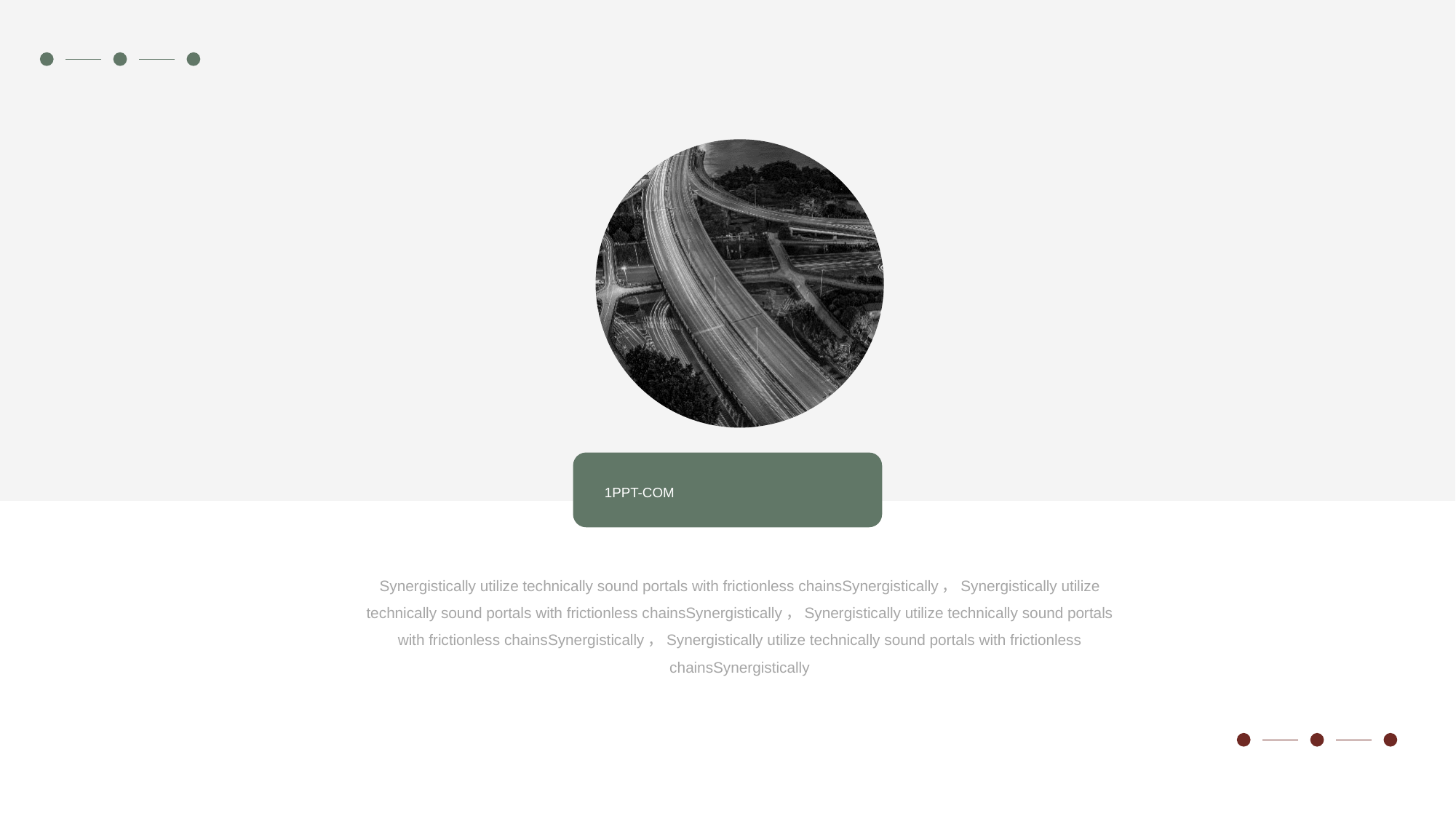

1PPT-COM
Synergistically utilize technically sound portals with frictionless chainsSynergistically，Synergistically utilize technically sound portals with frictionless chainsSynergistically，Synergistically utilize technically sound portals with frictionless chainsSynergistically，Synergistically utilize technically sound portals with frictionless chainsSynergistically